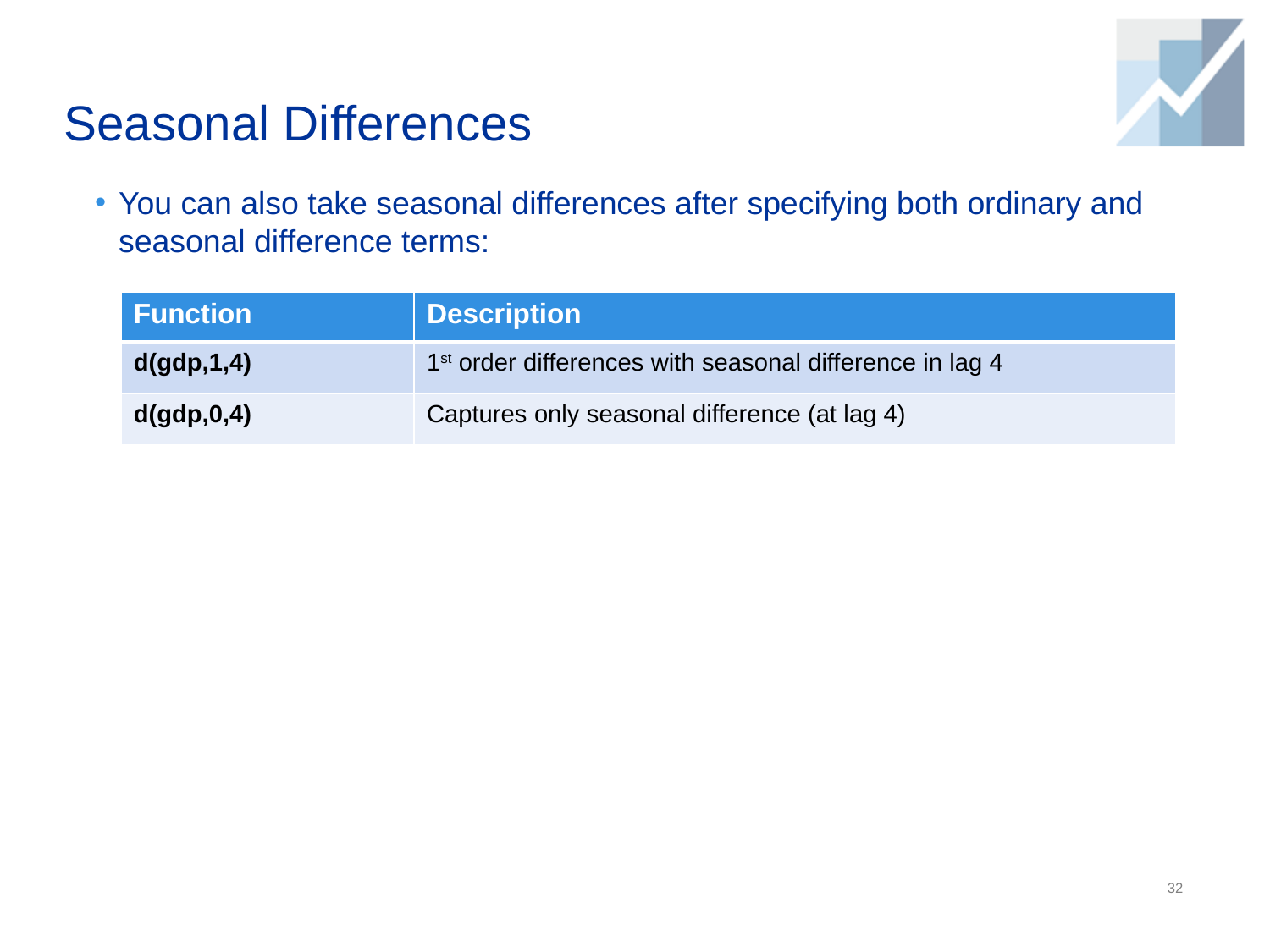

Seasonal Differences
You can also take seasonal differences after specifying both ordinary and seasonal difference terms:
| Function | Description |
| --- | --- |
| d(gdp,1,4) | 1st order differences with seasonal difference in lag 4 |
| d(gdp,0,4) | Captures only seasonal difference (at lag 4) |
32